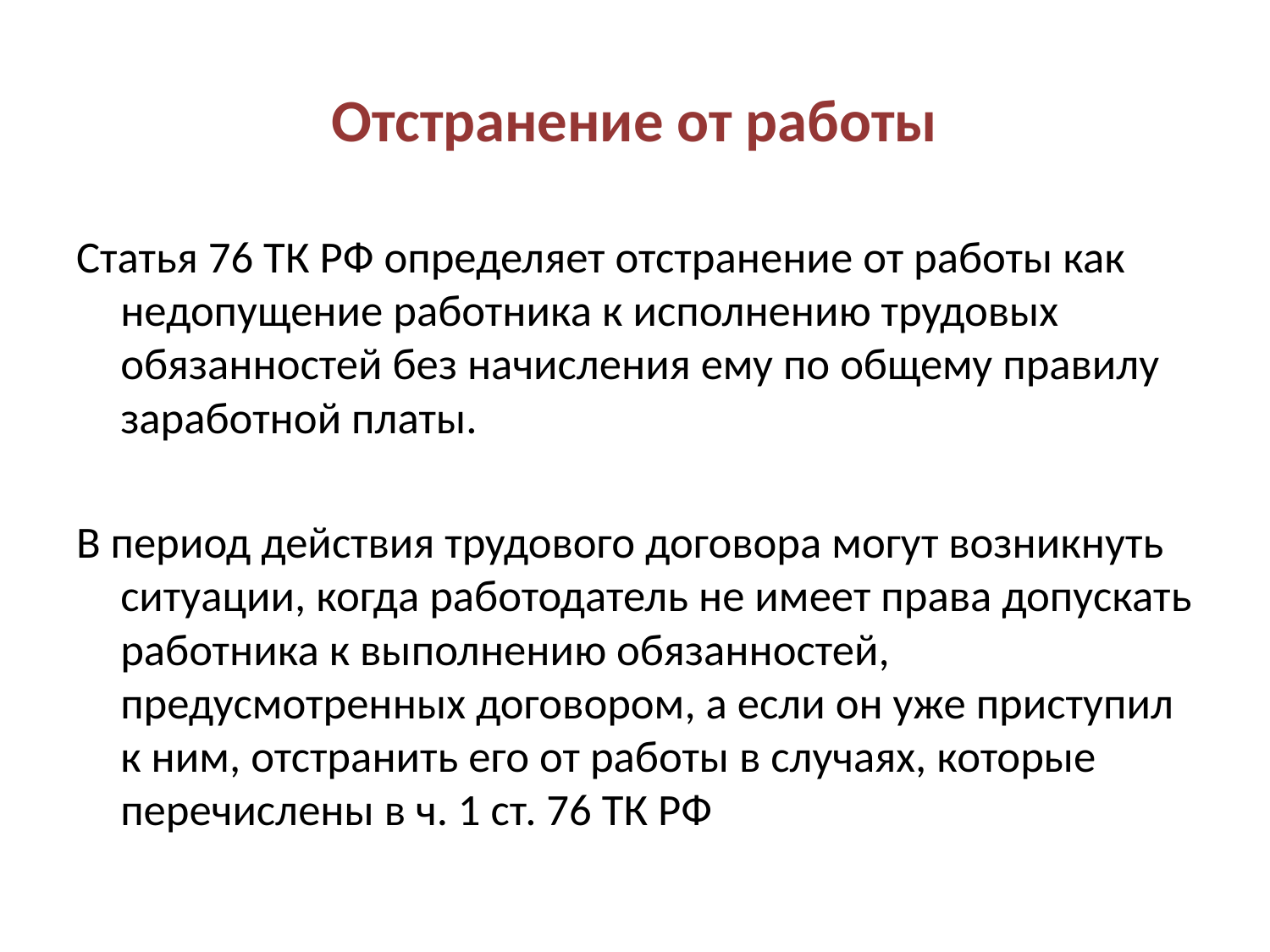

# Отстранение от работы
Статья 76 ТК РФ определяет отстранение от работы как недопущение работника к исполнению трудовых обязанностей без начисления ему по общему правилу заработной платы.

В период действия трудового договора могут возникнуть ситуации, когда работодатель не имеет права допускать работника к выполнению обязанностей, предусмотренных договором, а если он уже приступил к ним, отстранить его от работы в случаях, которые перечислены в ч. 1 ст. 76 ТК РФ